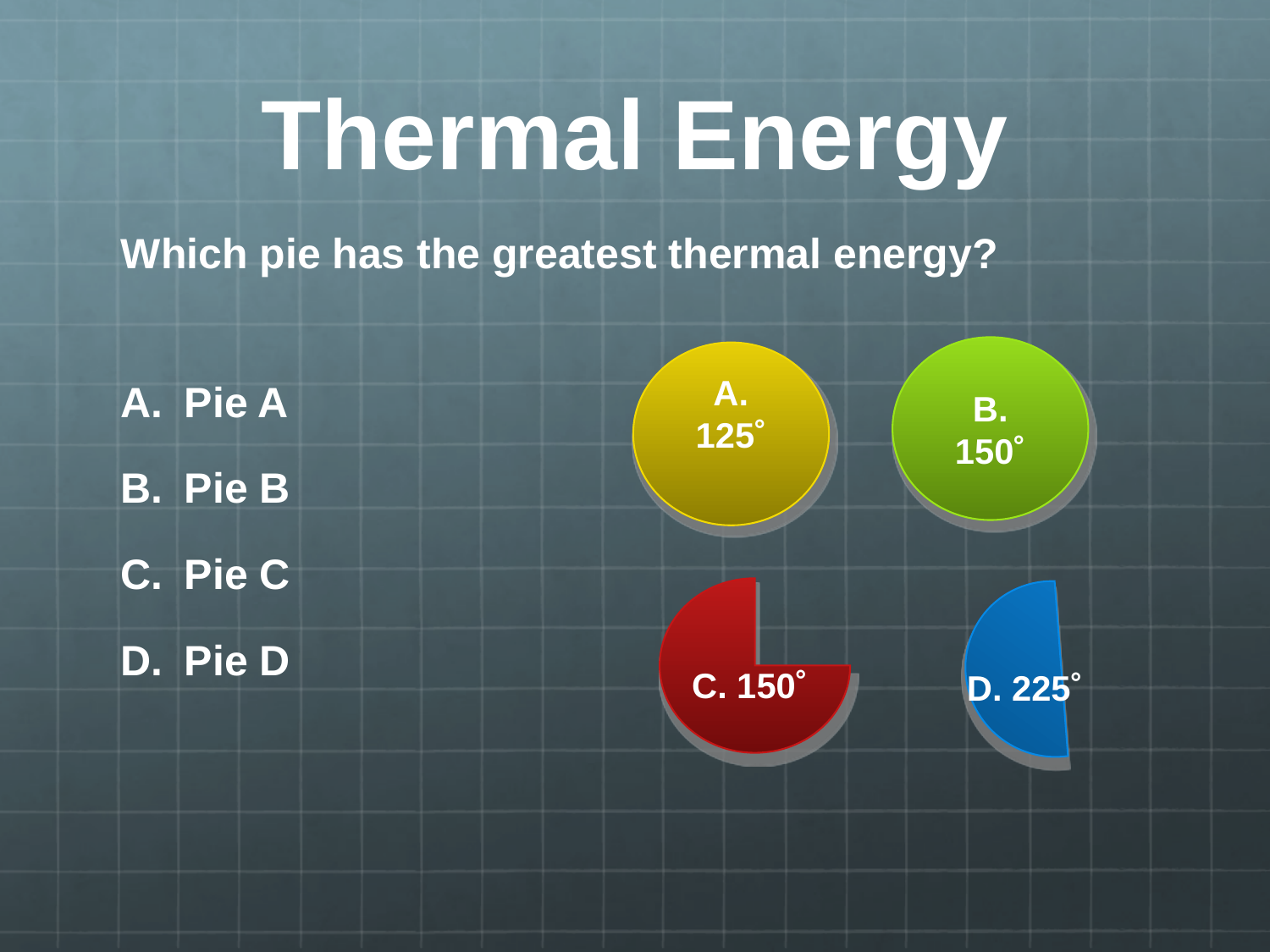

# Thermal Energy
Which pie has the greatest thermal energy?
B. 150˚
A. 125˚

Pie A
Pie B
Pie C
Pie D

C. 150˚
D. 225˚